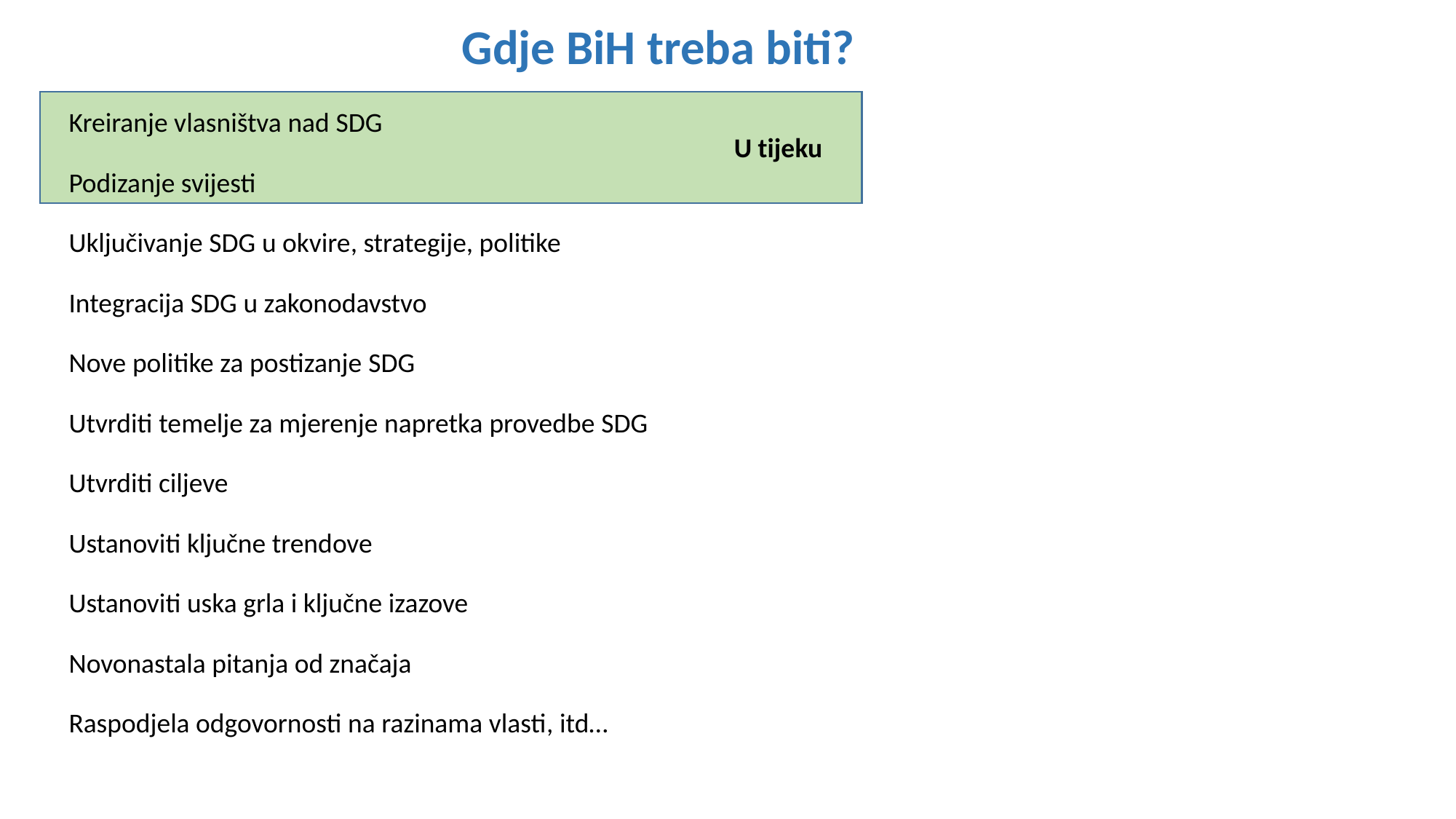

Gdje BiH treba biti?

Kreiranje vlasništva nad SDG
Podizanje svijesti
Uključivanje SDG u okvire, strategije, politike
Integracija SDG u zakonodavstvo
Nove politike za postizanje SDG
Utvrditi temelje za mjerenje napretka provedbe SDG
Utvrditi ciljeve
Ustanoviti ključne trendove
Ustanoviti uska grla i ključne izazove
Novonastala pitanja od značaja
Raspodjela odgovornosti na razinama vlasti, itd…
U tijeku